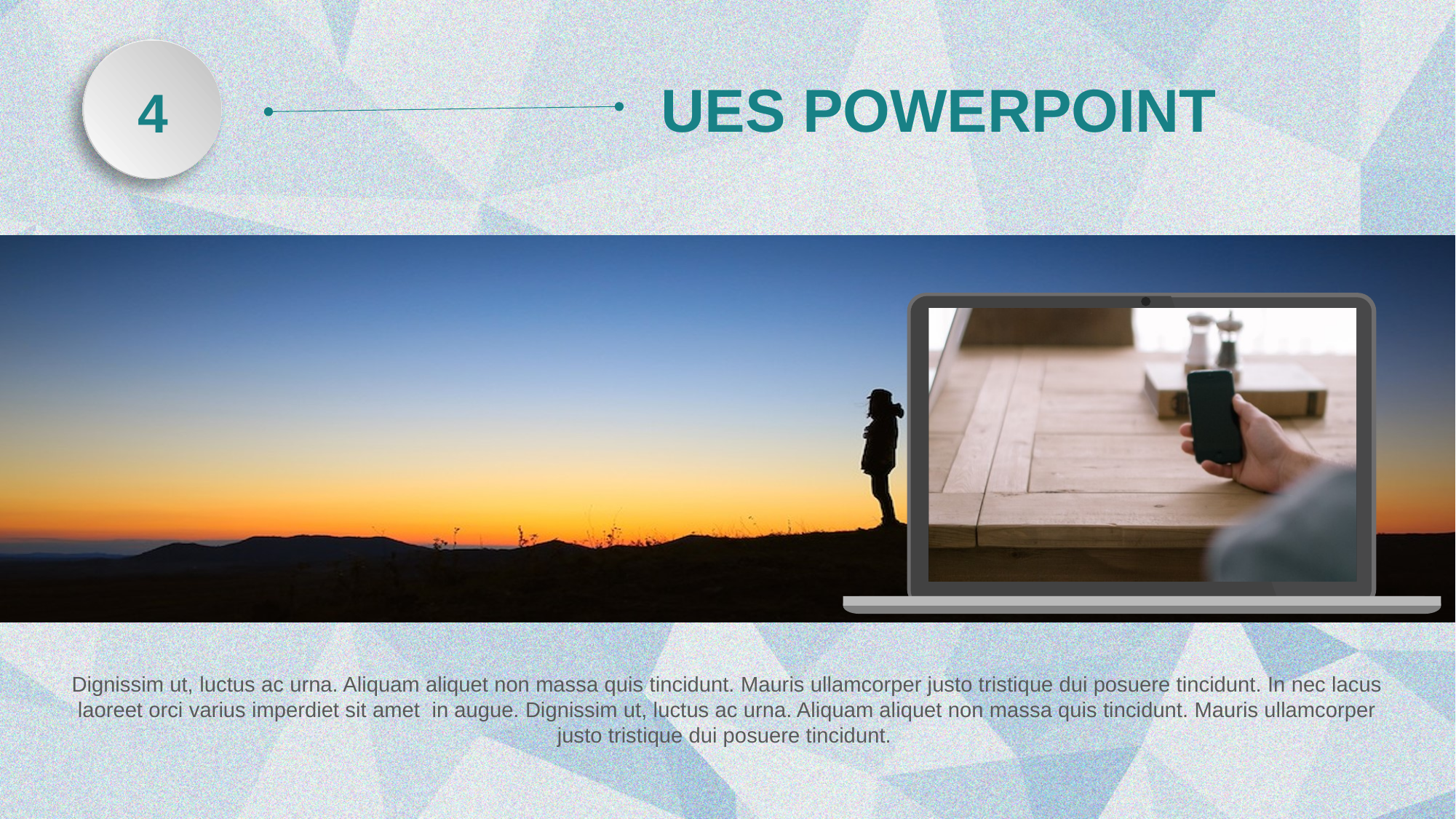

UES POWERPOINT
4

Dignissim ut, luctus ac urna. Aliquam aliquet non massa quis tincidunt. Mauris ullamcorper justo tristique dui posuere tincidunt. In nec lacus laoreet orci varius imperdiet sit amet  in augue. Dignissim ut, luctus ac urna. Aliquam aliquet non massa quis tincidunt. Mauris ullamcorper justo tristique dui posuere tincidunt.